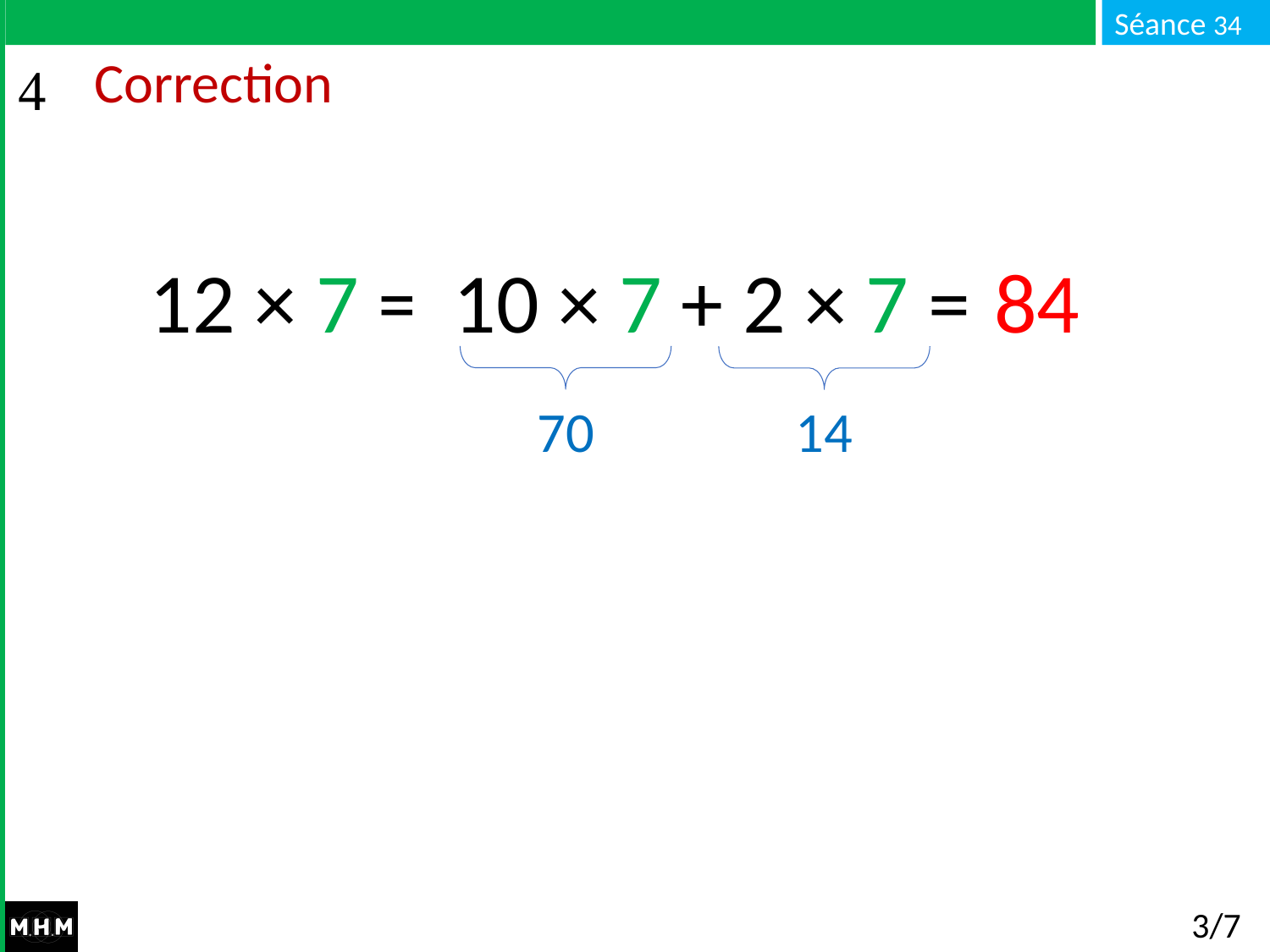

# Correction
10 × 7 + 2 × 7 = …
84
12 × 7 = …

70

14
3/7